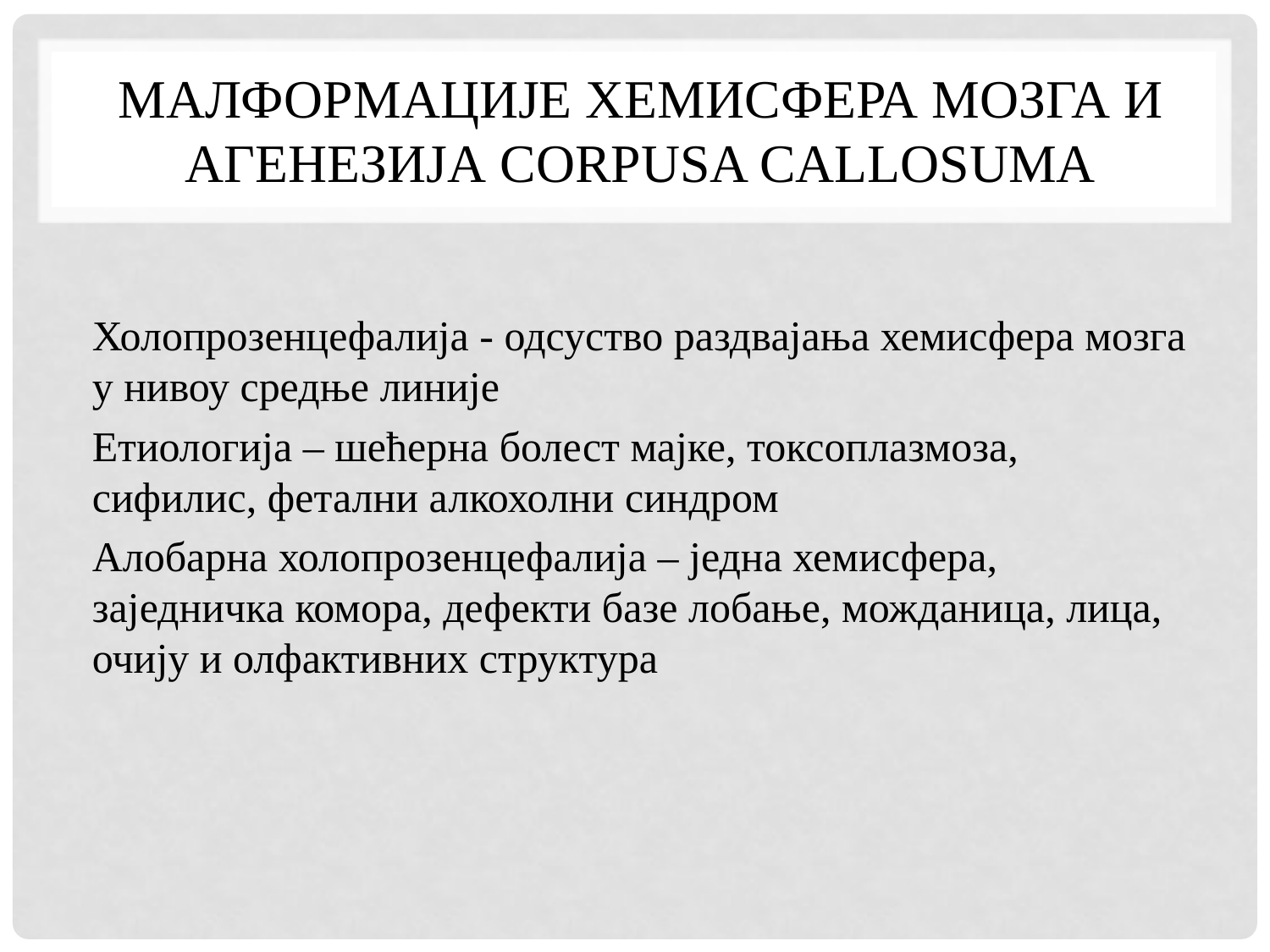

# Малформације хемисфера мозга и агенезија corpusa callosuma

Холопрозенцефалија - одсуство раздвајања хемисфера мозга у нивоу средње линије
Етиологија – шећерна болест мајке, токсоплазмоза, сифилис, фетални алкохолни синдром
Алобарна холопрозенцефалија – једна хемисфера, заједничка комора, дефекти базе лобање, можданица, лица, очију и олфактивних структура